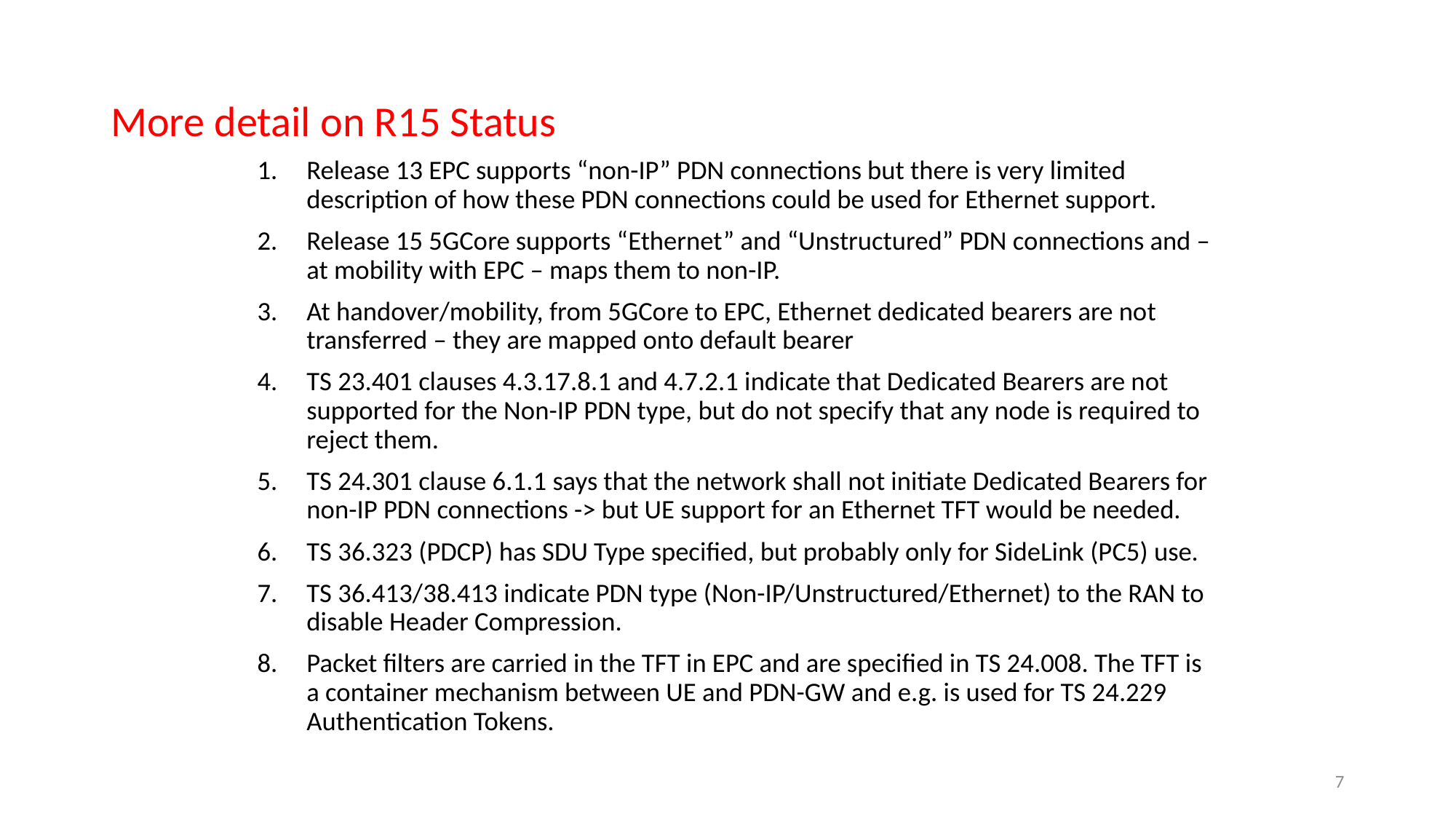

# More detail on R15 Status
Release 13 EPC supports “non-IP” PDN connections but there is very limited description of how these PDN connections could be used for Ethernet support.
Release 15 5GCore supports “Ethernet” and “Unstructured” PDN connections and – at mobility with EPC – maps them to non-IP.
At handover/mobility, from 5GCore to EPC, Ethernet dedicated bearers are not transferred – they are mapped onto default bearer
TS 23.401 clauses 4.3.17.8.1 and 4.7.2.1 indicate that Dedicated Bearers are not supported for the Non-IP PDN type, but do not specify that any node is required to reject them.
TS 24.301 clause 6.1.1 says that the network shall not initiate Dedicated Bearers for non-IP PDN connections -> but UE support for an Ethernet TFT would be needed.
TS 36.323 (PDCP) has SDU Type specified, but probably only for SideLink (PC5) use.
TS 36.413/38.413 indicate PDN type (Non-IP/Unstructured/Ethernet) to the RAN to disable Header Compression.
Packet filters are carried in the TFT in EPC and are specified in TS 24.008. The TFT is a container mechanism between UE and PDN-GW and e.g. is used for TS 24.229 Authentication Tokens.

7